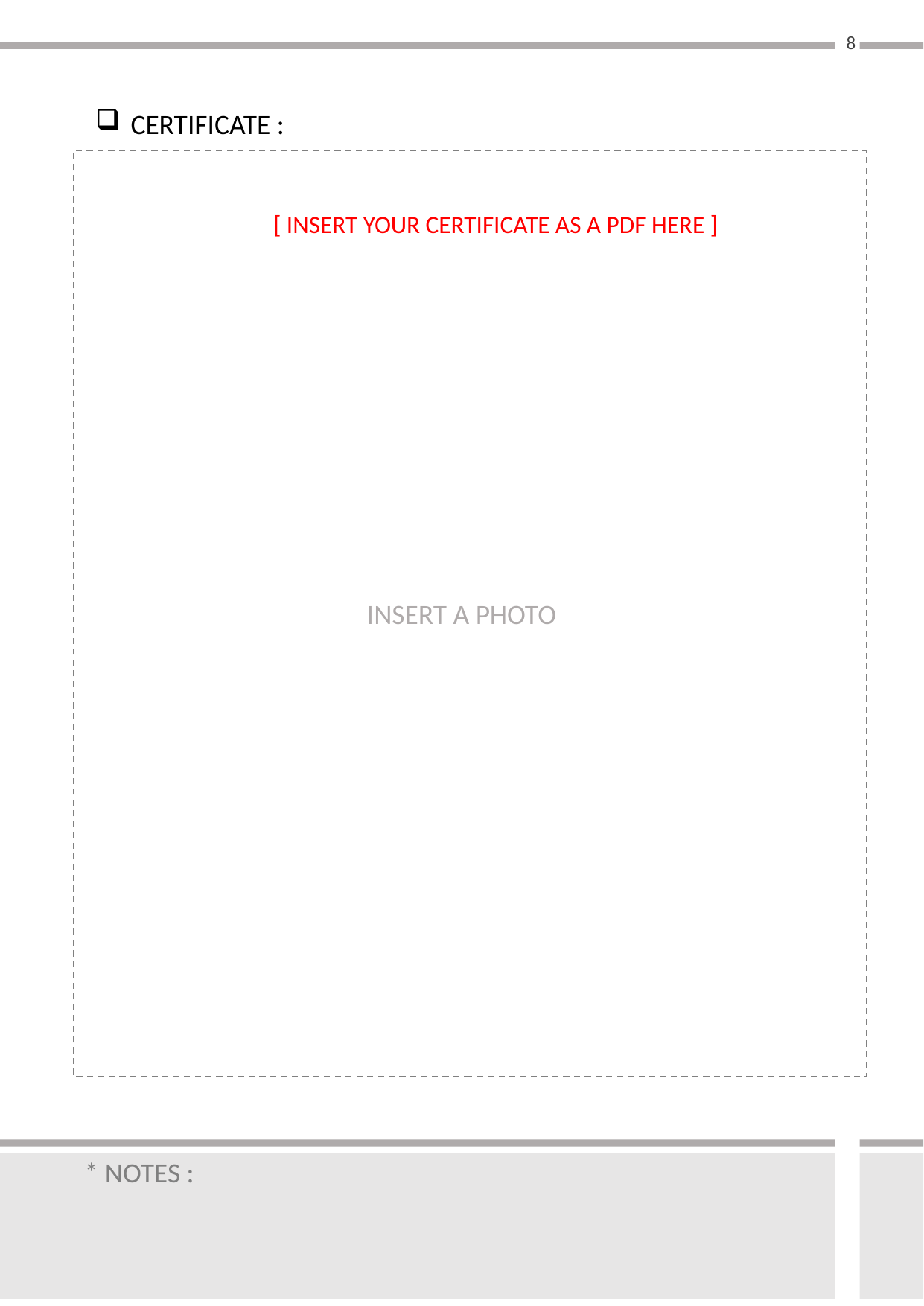

8

CERTIFICATE :

[ INSERT YOUR CERTIFICATE AS A PDF HERE ]
INSERT A PHOTO

* NOTES :